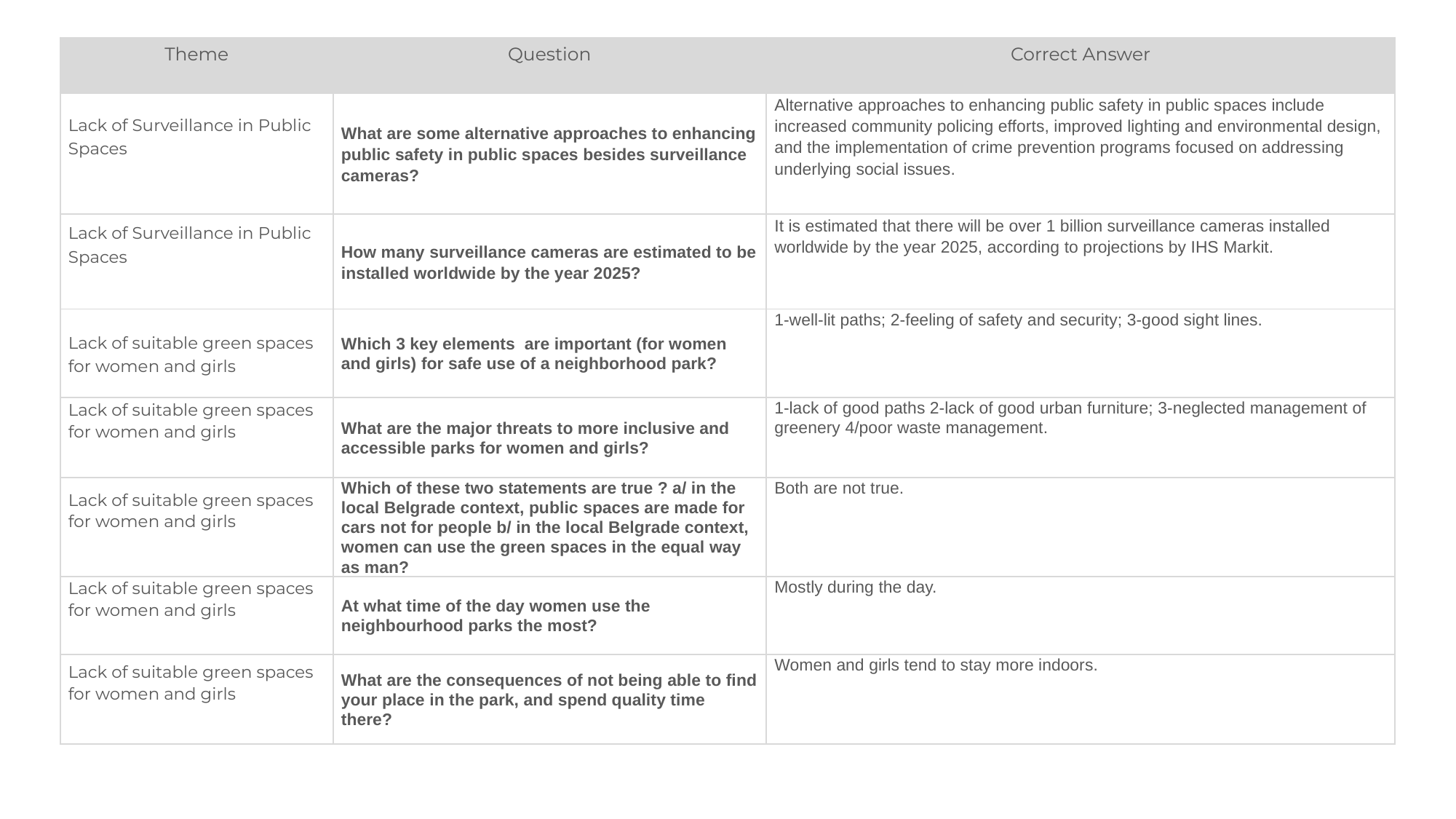

| Theme | Question | Correct Answer |
| --- | --- | --- |
| Lack of Surveillance in Public Spaces | What are some alternative approaches to enhancing public safety in public spaces besides surveillance cameras? | Alternative approaches to enhancing public safety in public spaces include increased community policing efforts, improved lighting and environmental design, and the implementation of crime prevention programs focused on addressing underlying social issues. |
| Lack of Surveillance in Public Spaces | How many surveillance cameras are estimated to be installed worldwide by the year 2025? | It is estimated that there will be over 1 billion surveillance cameras installed worldwide by the year 2025, according to projections by IHS Markit. |
| Lack of suitable green spaces for women and girls | Which 3 key elements are important (for women and girls) for safe use of a neighborhood park? | 1-well-lit paths; 2-feeling of safety and security; 3-good sight lines. |
| Lack of suitable green spaces for women and girls | What are the major threats to more inclusive and accessible parks for women and girls? | 1-lack of good paths 2-lack of good urban furniture; 3-neglected management of greenery 4/poor waste management. |
| Lack of suitable green spaces for women and girls | Which of these two statements are true ? a/ in the local Belgrade context, public spaces are made for cars not for people b/ in the local Belgrade context, women can use the green spaces in the equal way as man? | Both are not true. |
| Lack of suitable green spaces for women and girls | At what time of the day women use the neighbourhood parks the most? | Mostly during the day. |
| Lack of suitable green spaces for women and girls | What are the consequences of not being able to find your place in the park, and spend quality time there? | Women and girls tend to stay more indoors. |